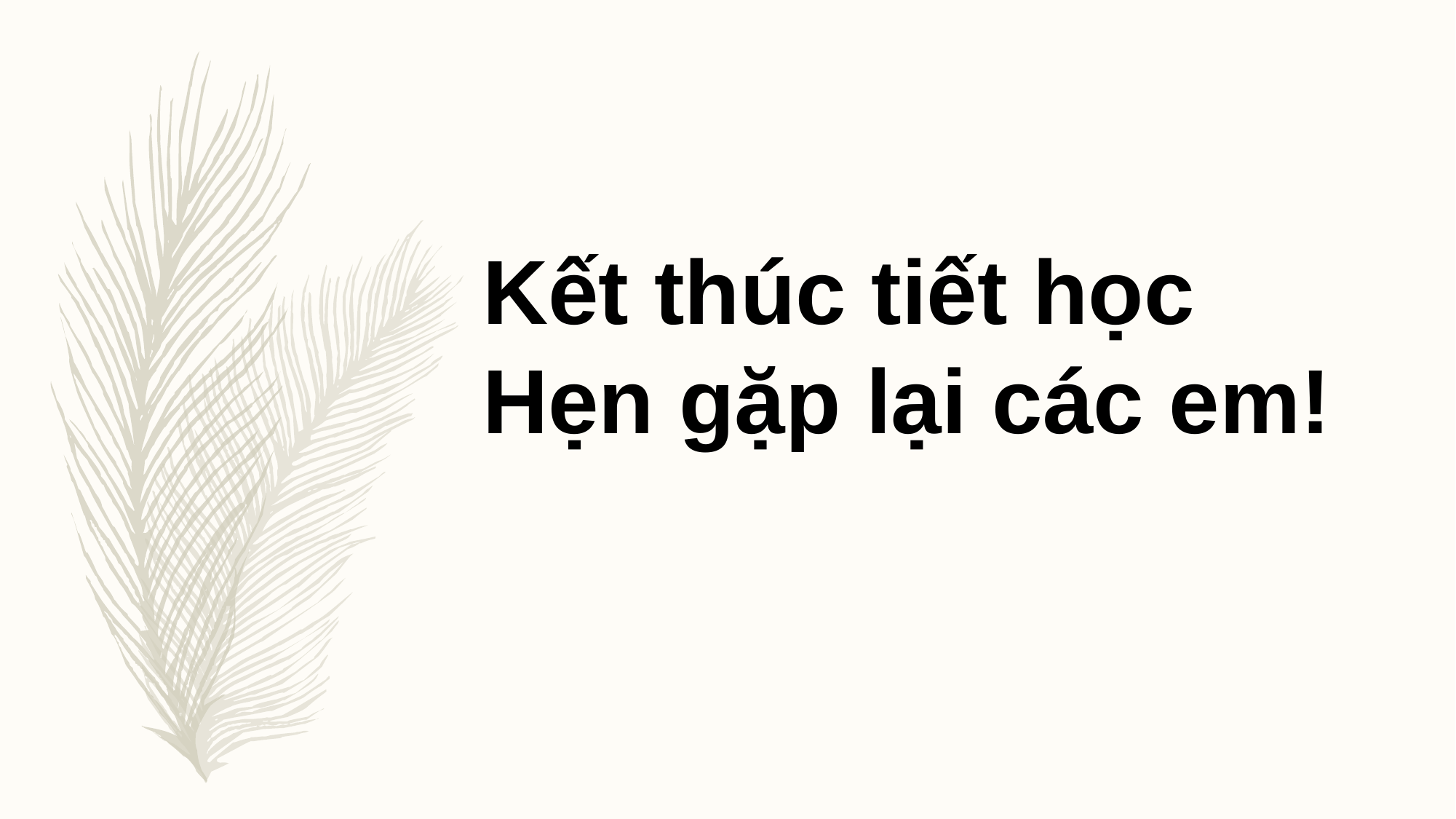

Kết thúc tiết học
Hẹn gặp lại các em!